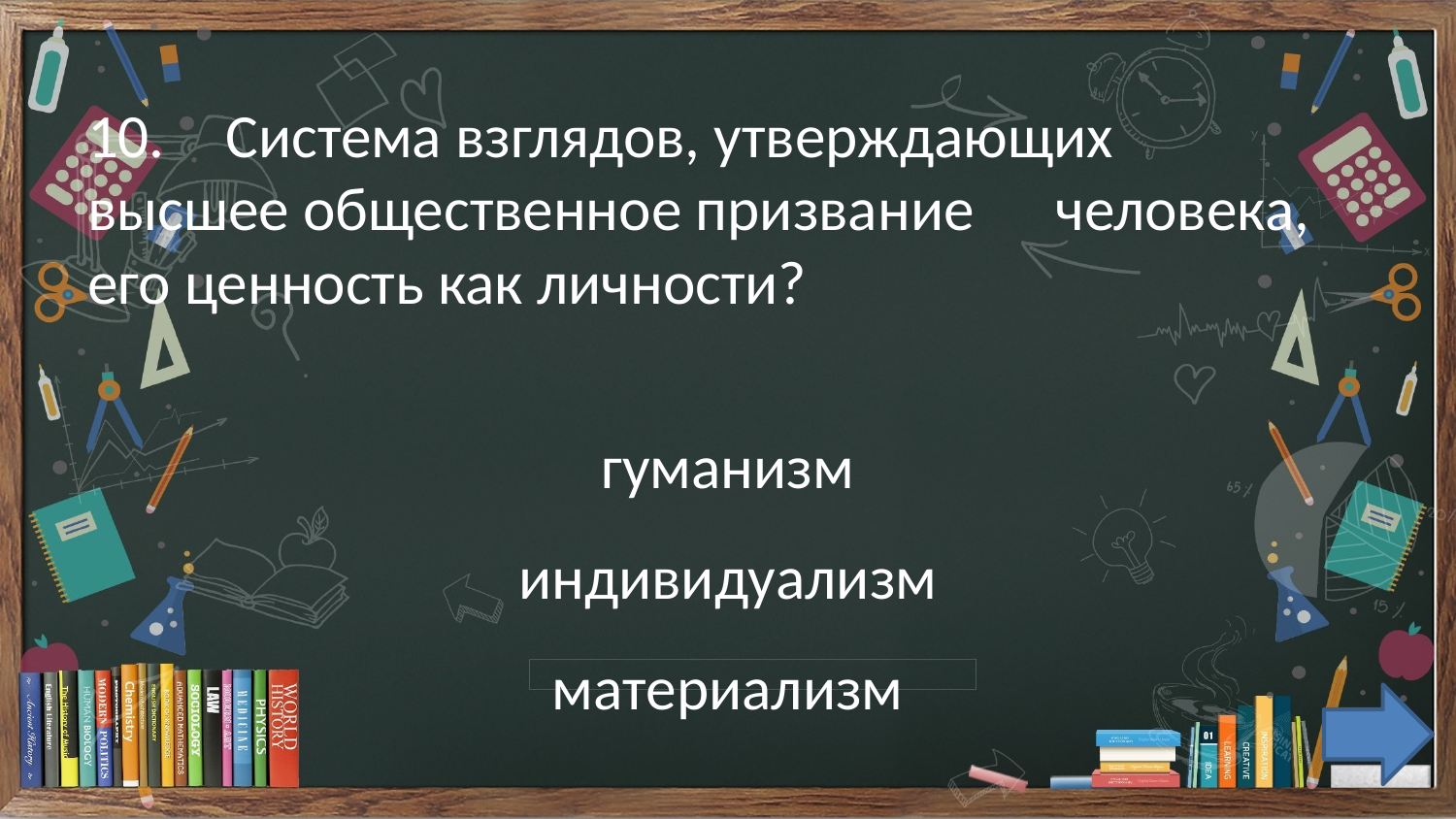

10.	Система взглядов, утверждающих 	высшее общественное призвание 	человека, его ценность как личности?

гуманизм
индивидуализм
материализм